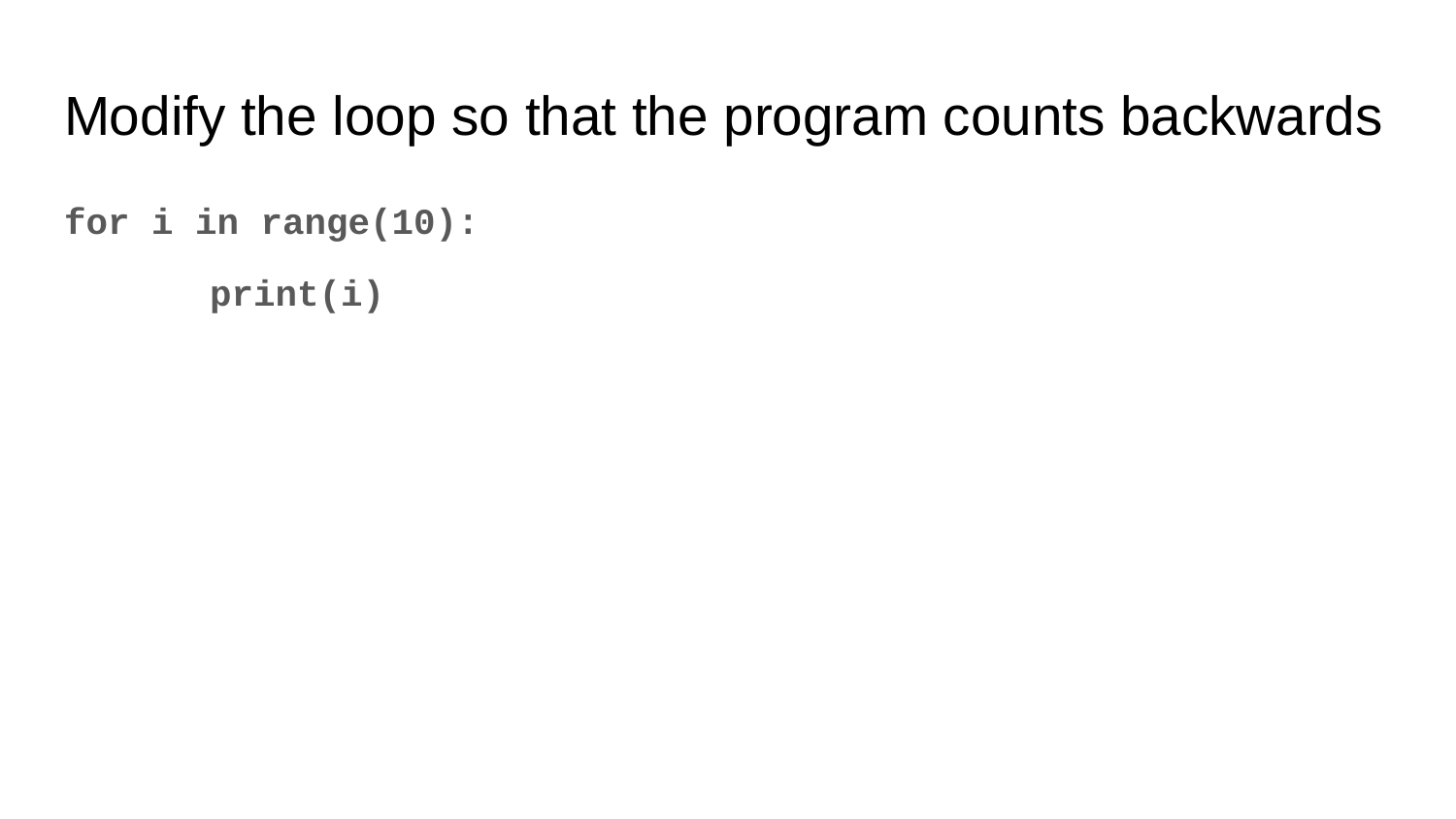

# Modify the loop so that the program counts backwards
for i in range(10):
	print(i)